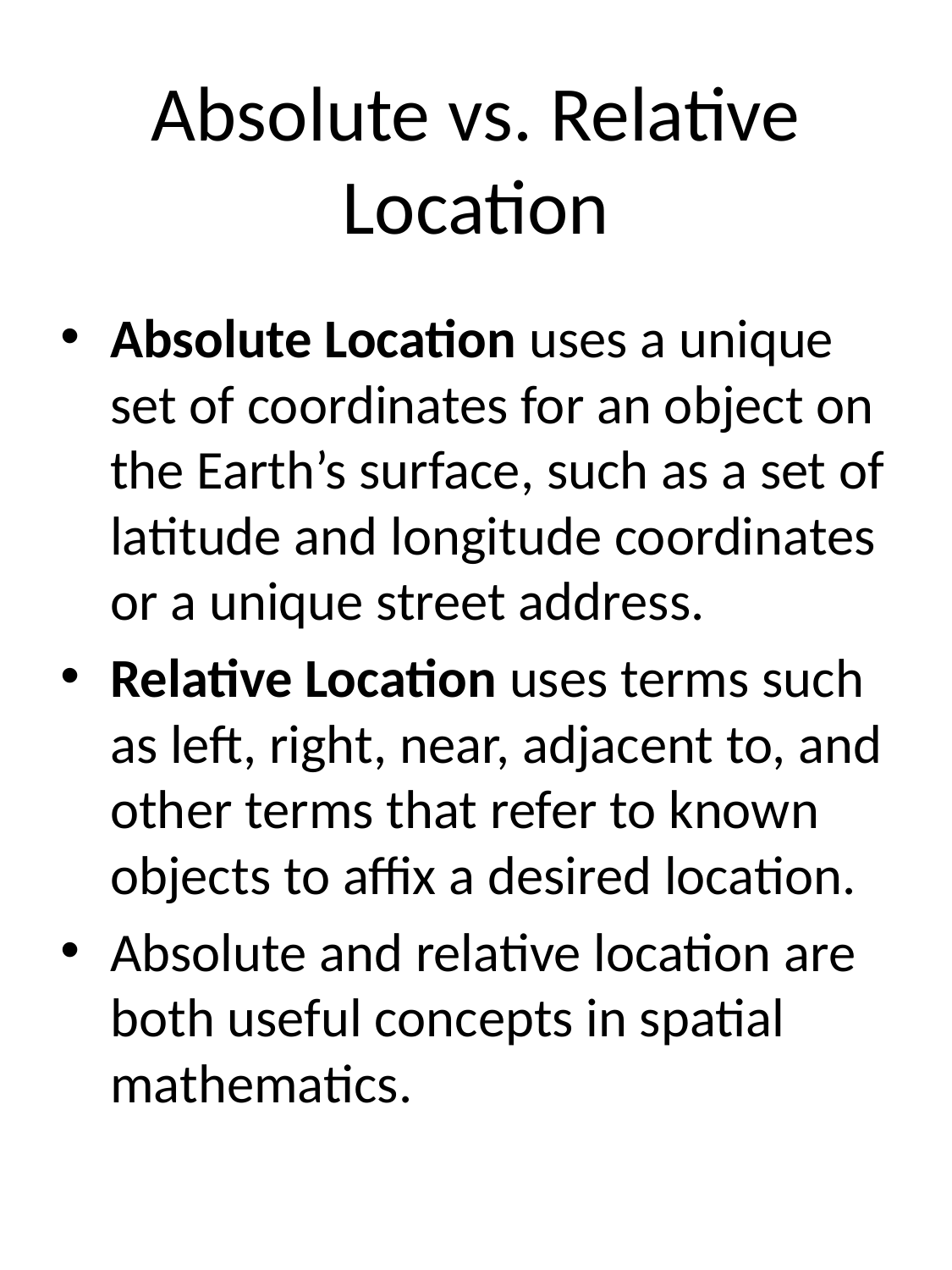

# Absolute vs. Relative Location
Absolute Location uses a unique set of coordinates for an object on the Earth’s surface, such as a set of latitude and longitude coordinates or a unique street address.
Relative Location uses terms such as left, right, near, adjacent to, and other terms that refer to known objects to affix a desired location.
Absolute and relative location are both useful concepts in spatial mathematics.